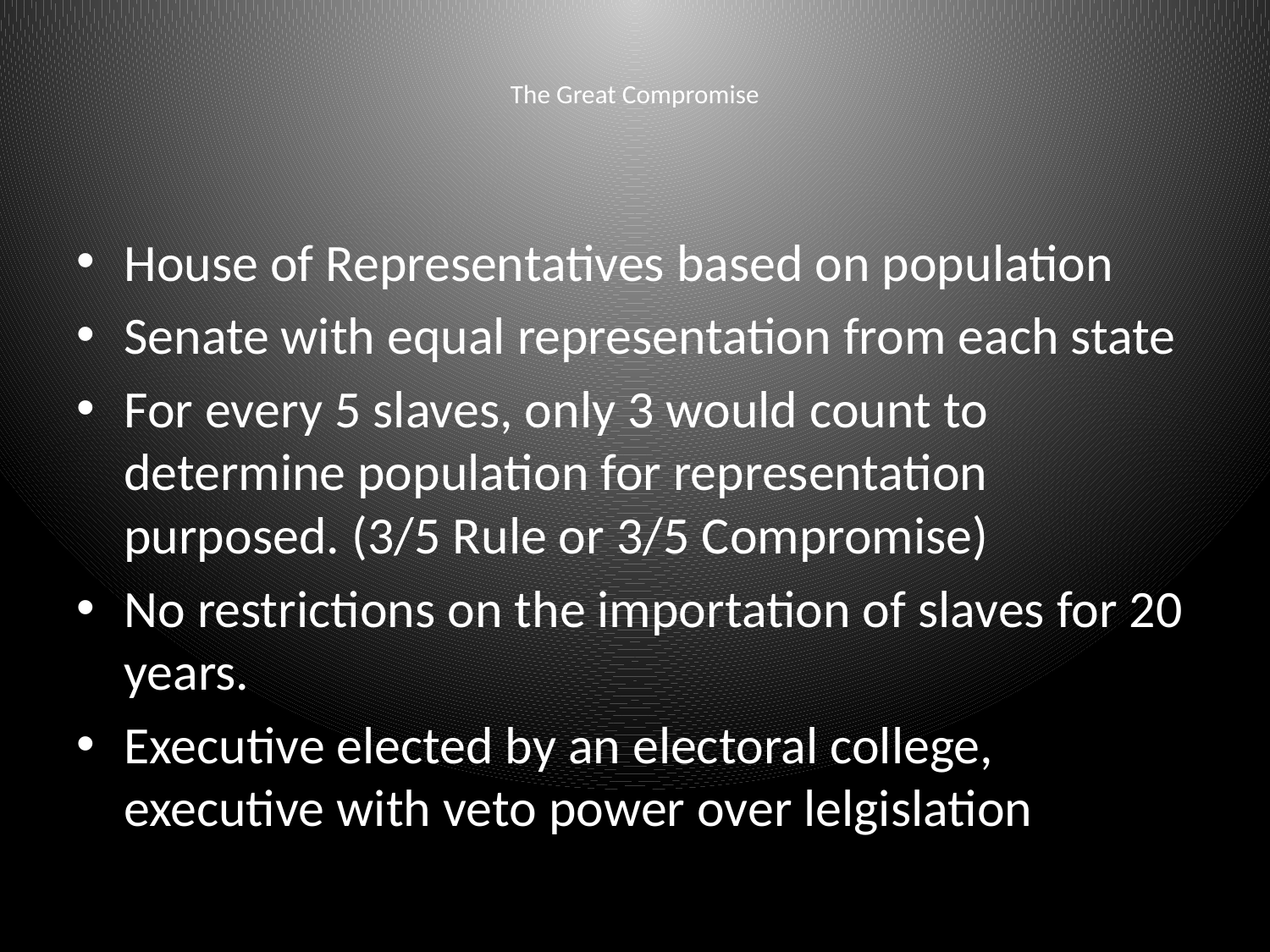

# The Great Compromise
House of Representatives based on population
Senate with equal representation from each state
For every 5 slaves, only 3 would count to determine population for representation purposed. (3/5 Rule or 3/5 Compromise)
No restrictions on the importation of slaves for 20 years.
Executive elected by an electoral college, executive with veto power over lelgislation